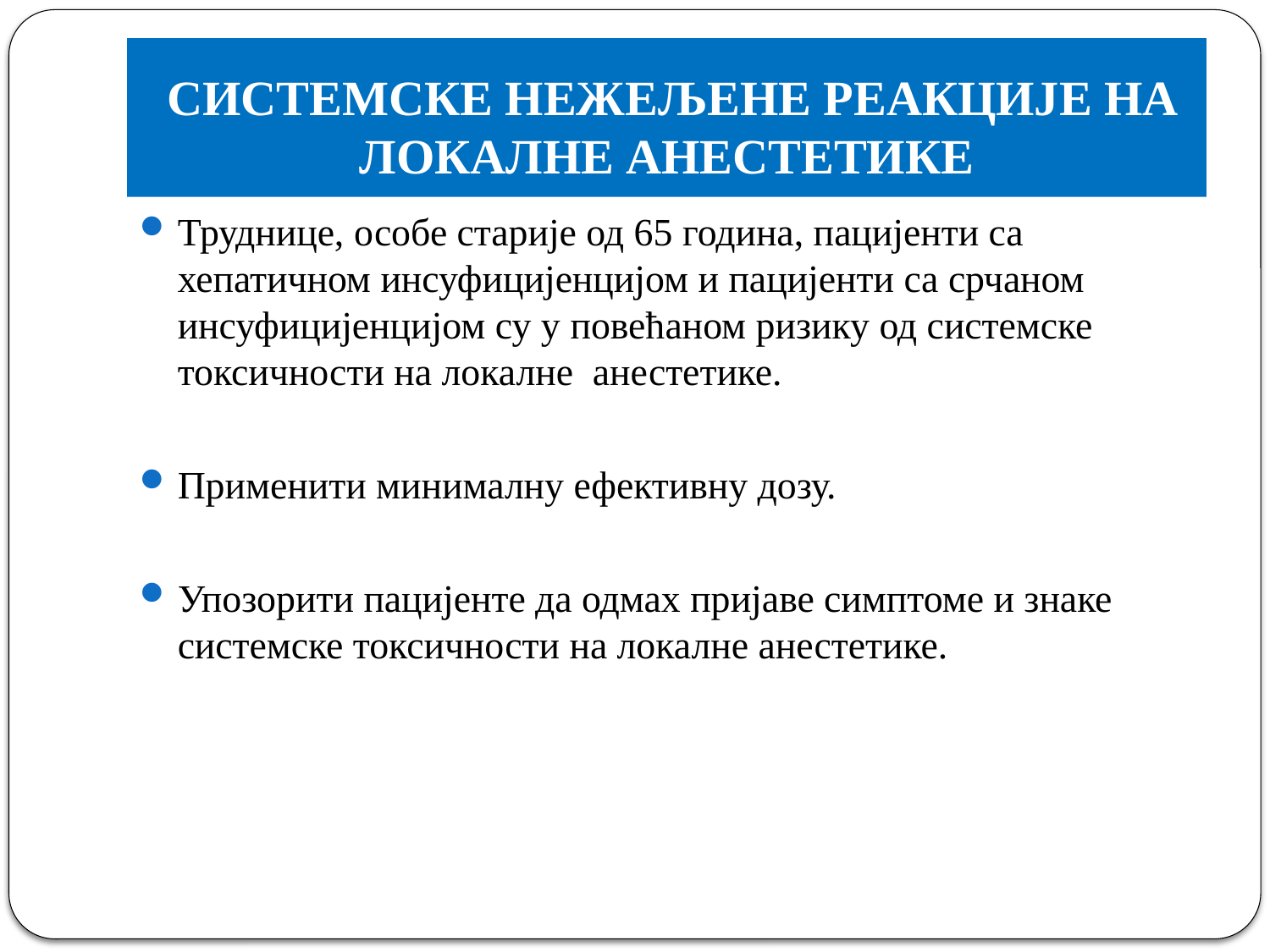

# СИСТЕМСКЕ НЕЖЕЉЕНЕ РЕАКЦИЈЕ НА ЛОКАЛНЕ АНЕСТЕТИКЕ
Труднице, особе старије од 65 година, пацијенти са хепатичном инсуфицијенцијом и пацијенти са срчаном инсуфицијенцијом су у повећаном ризику од системске токсичности на локалне  анестетике.

Применити минималну ефективну дозу.

Упозорити пацијенте да одмах пријаве симптоме и знаке системске токсичности на локалне анестетике.